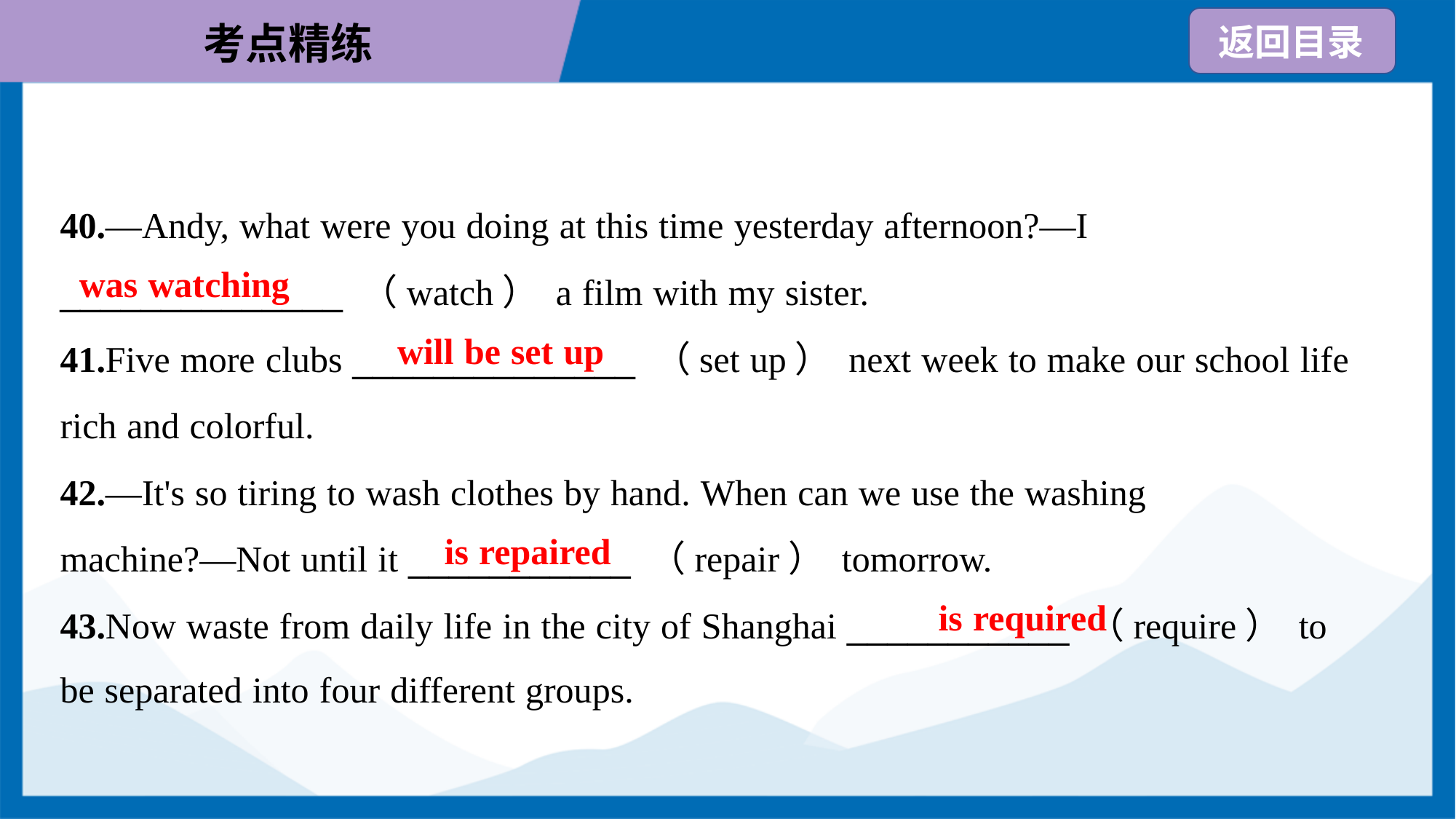

40.—Andy, what were you doing at this time yesterday afternoon?—I
______________ （watch） a film with my sister.
41.Five more clubs ______________ （set up） next week to make our school life
rich and colorful.
42.—It's so tiring to wash clothes by hand. When can we use the washing
machine?—Not until it ___________ （repair） tomorrow.
43.Now waste from daily life in the city of Shanghai ___________ （require） to
be separated into four different groups.
was watching
will be set up
is repaired
is required